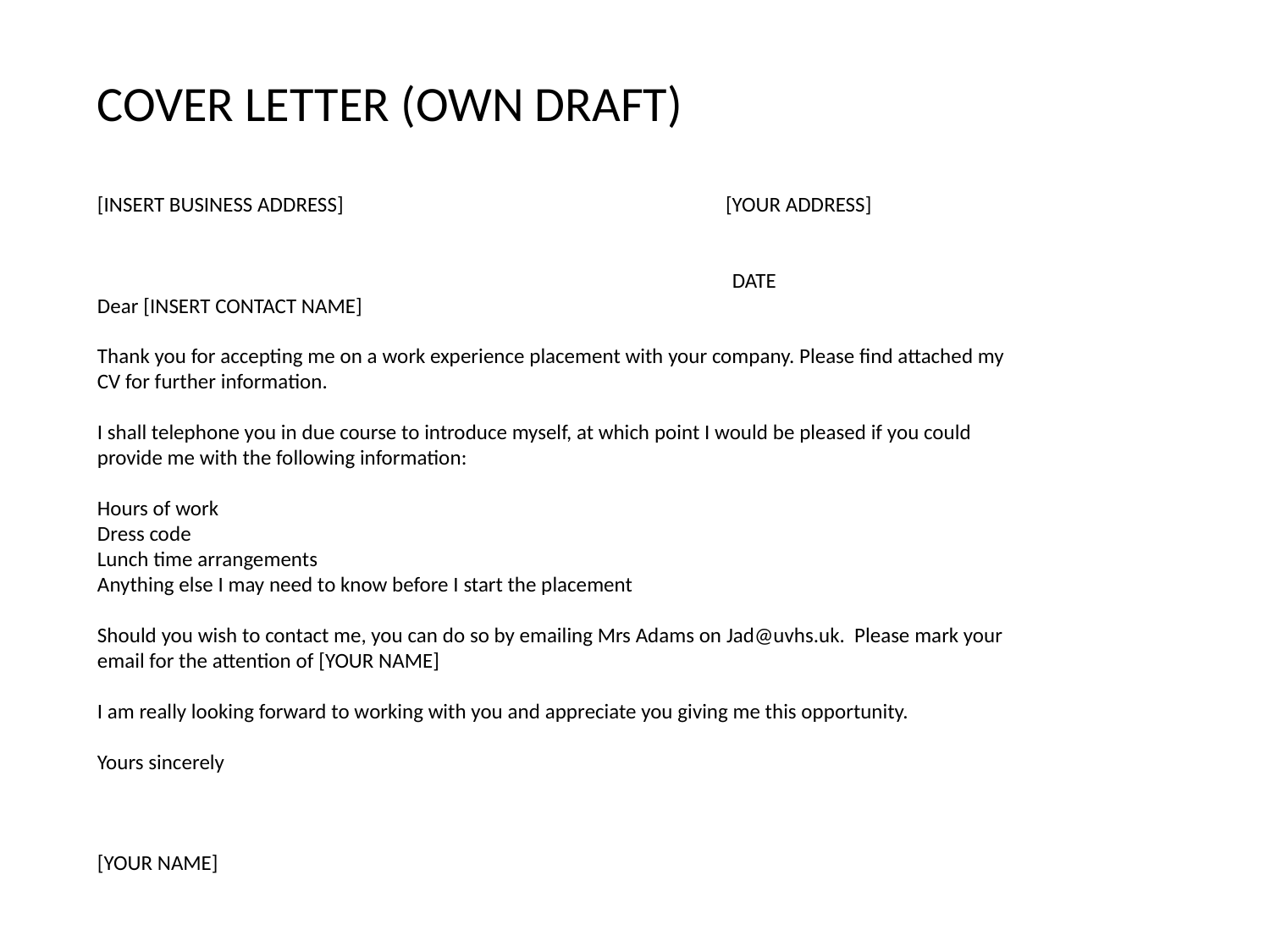

COVER LETTER (OWN DRAFT)

[INSERT BUSINESS ADDRESS]		                                                   [YOUR ADDRESS]

							           					DATE
Dear [INSERT CONTACT NAME]

Thank you for accepting me on a work experience placement with your company. Please find attached my CV for further information.

I shall telephone you in due course to introduce myself, at which point I would be pleased if you could provide me with the following information:

Hours of work
Dress code
Lunch time arrangements
Anything else I may need to know before I start the placement

Should you wish to contact me, you can do so by emailing Mrs Adams on Jad@uvhs.uk.  Please mark your email for the attention of [YOUR NAME]

I am really looking forward to working with you and appreciate you giving me this opportunity.

Yours sincerely

[YOUR NAME]